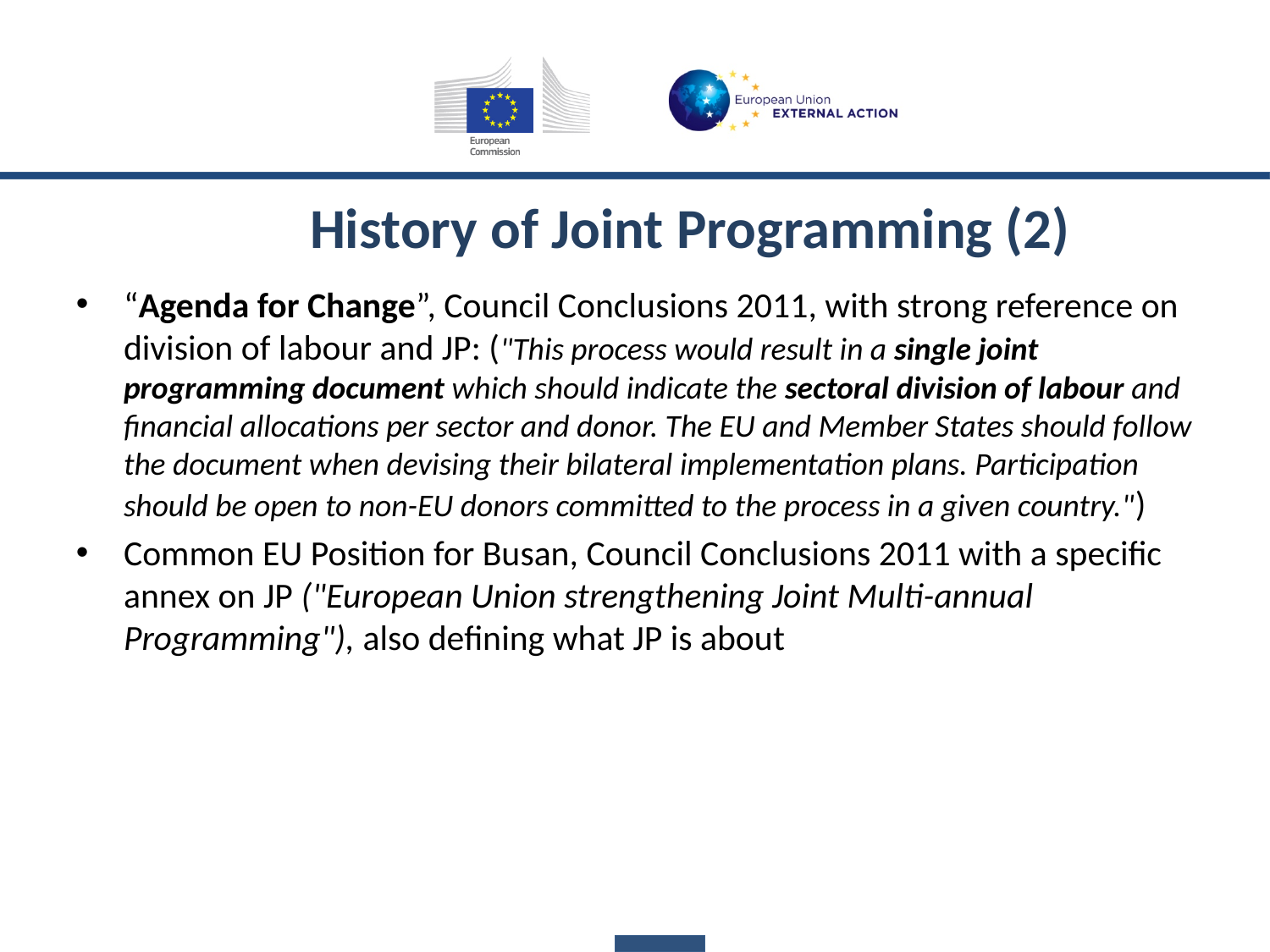

History of Joint Programming (2)
“Agenda for Change”, Council Conclusions 2011, with strong reference on division of labour and JP: ("This process would result in a single joint programming document which should indicate the sectoral division of labour and financial allocations per sector and donor. The EU and Member States should follow the document when devising their bilateral implementation plans. Participation should be open to non-EU donors committed to the process in a given country.")
Common EU Position for Busan, Council Conclusions 2011 with a specific annex on JP ("European Union strengthening Joint Multi-annual Programming"), also defining what JP is about